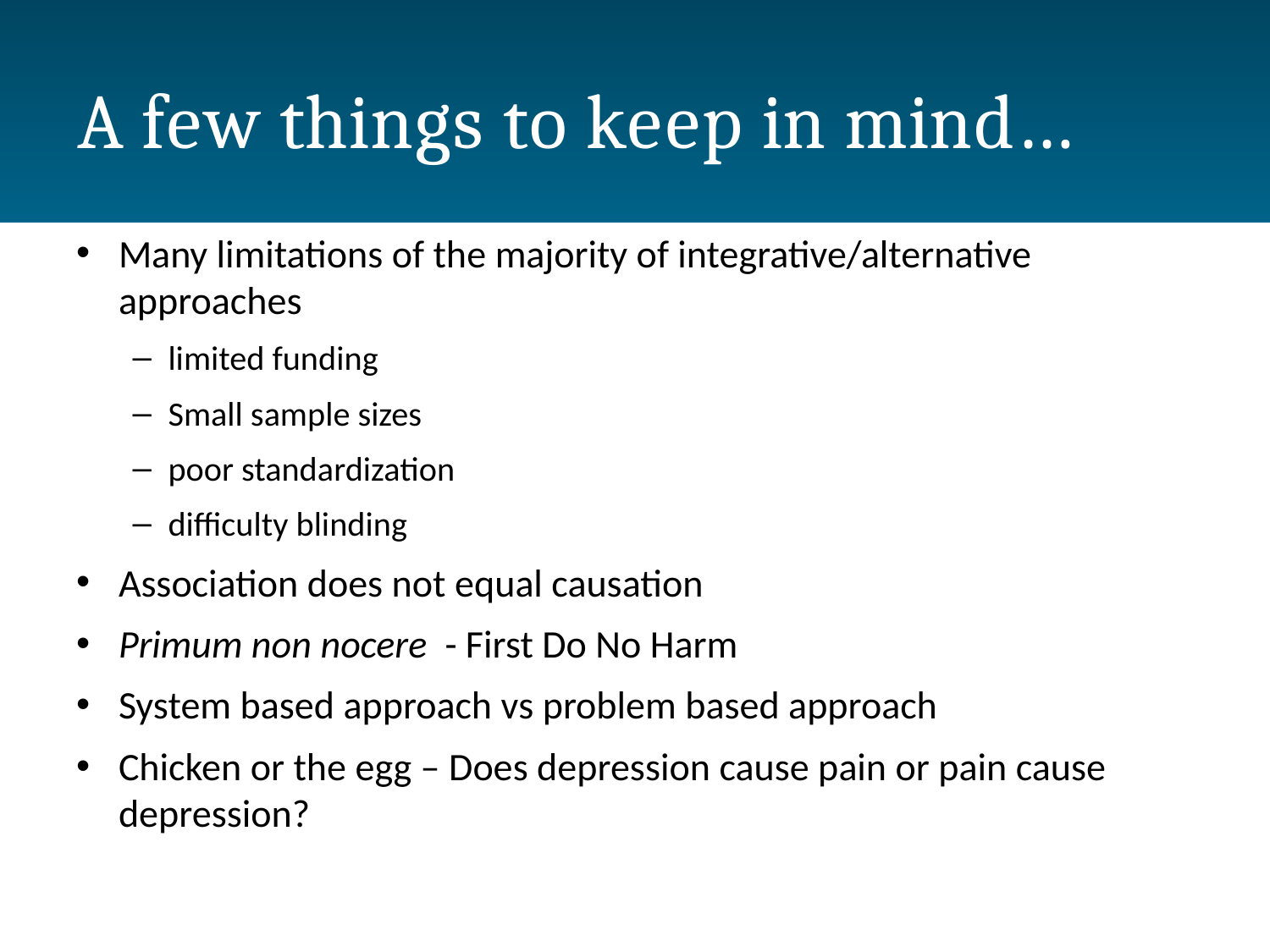

# A few things to keep in mind…
Many limitations of the majority of integrative/alternative approaches
limited funding
Small sample sizes
poor standardization
difficulty blinding
Association does not equal causation
Primum non nocere  - First Do No Harm
System based approach vs problem based approach
Chicken or the egg – Does depression cause pain or pain cause depression?